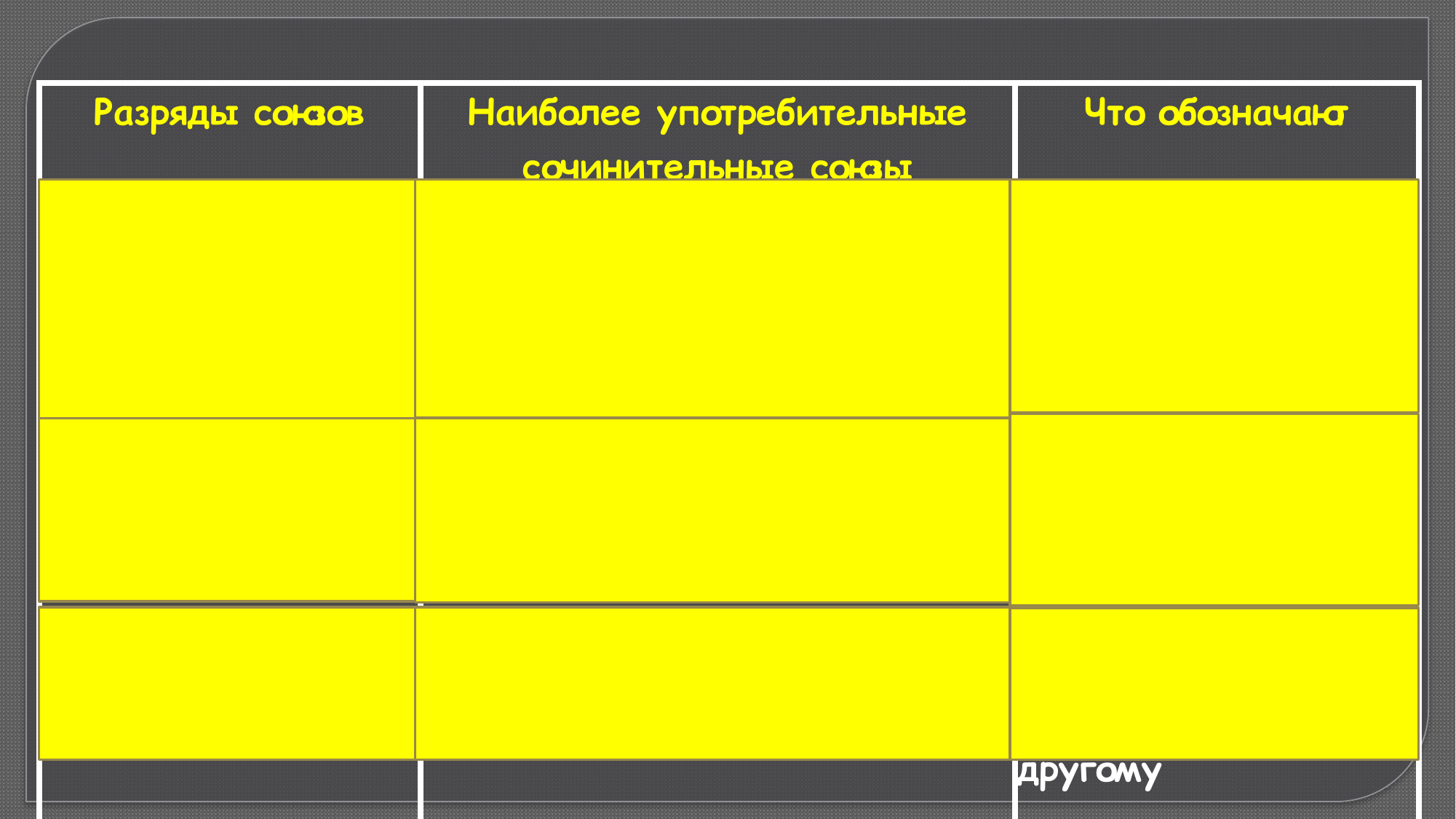

| Разряды союзов | Наиболее употребительные сочинительные союзы | Что обозначают |
| --- | --- | --- |
| соединительные | И; да (и); тоже; ни..., ни...; не только, но и...; не столь­ко..., сколько.. | Явления, происходящие одно­временно или последовательно |
| разделительные | То..., то...; не то..., не то...; или; либо | Явления, которые чередуются или одно исключает другое |
| противительные | А; но; да (но); однако; же; зато | Одно явление противопостав­ляется другому |